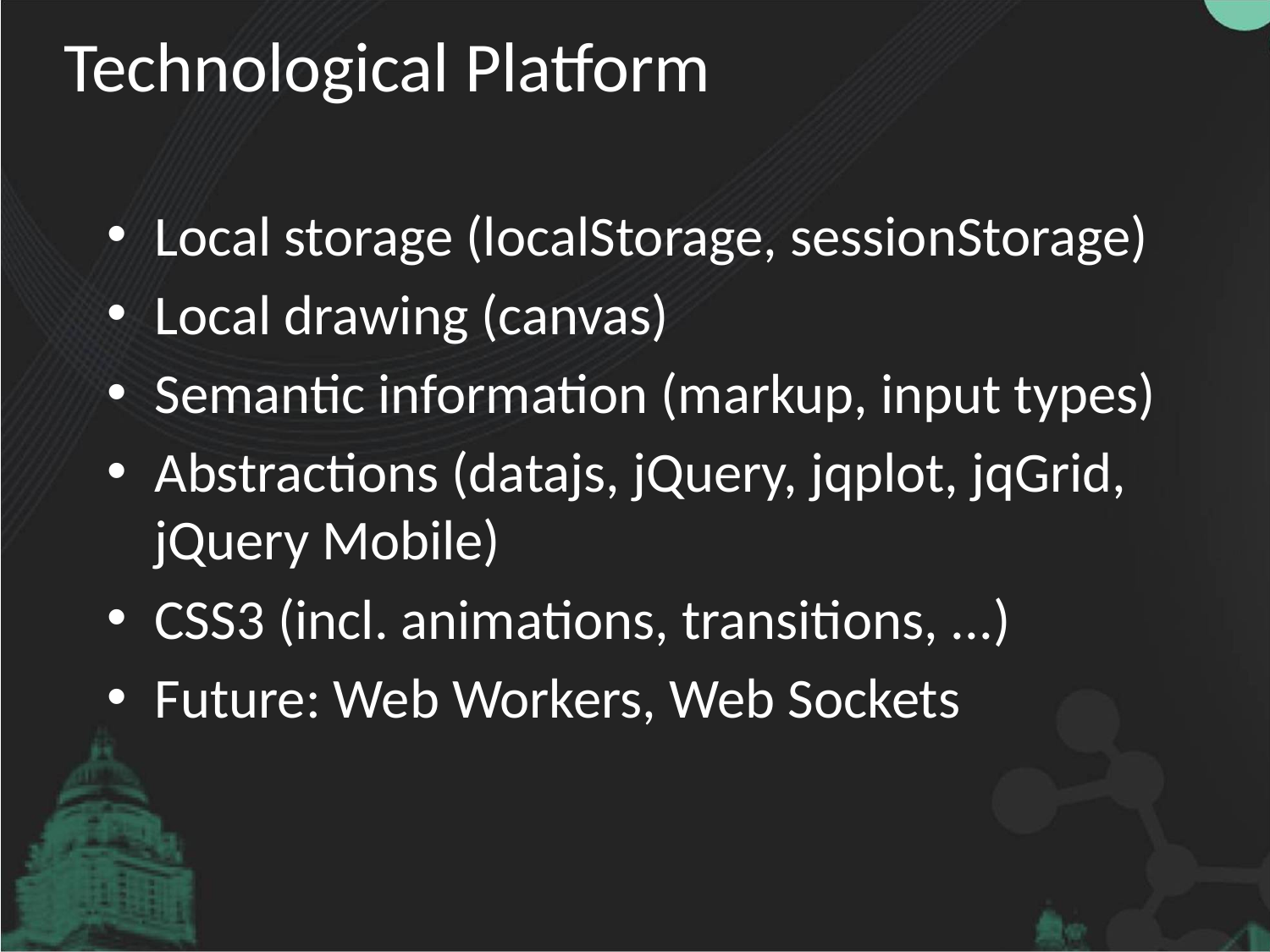

# Technological Platform
Local storage (localStorage, sessionStorage)
Local drawing (canvas)
Semantic information (markup, input types)
Abstractions (datajs, jQuery, jqplot, jqGrid, jQuery Mobile)
CSS3 (incl. animations, transitions, ...)
Future: Web Workers, Web Sockets